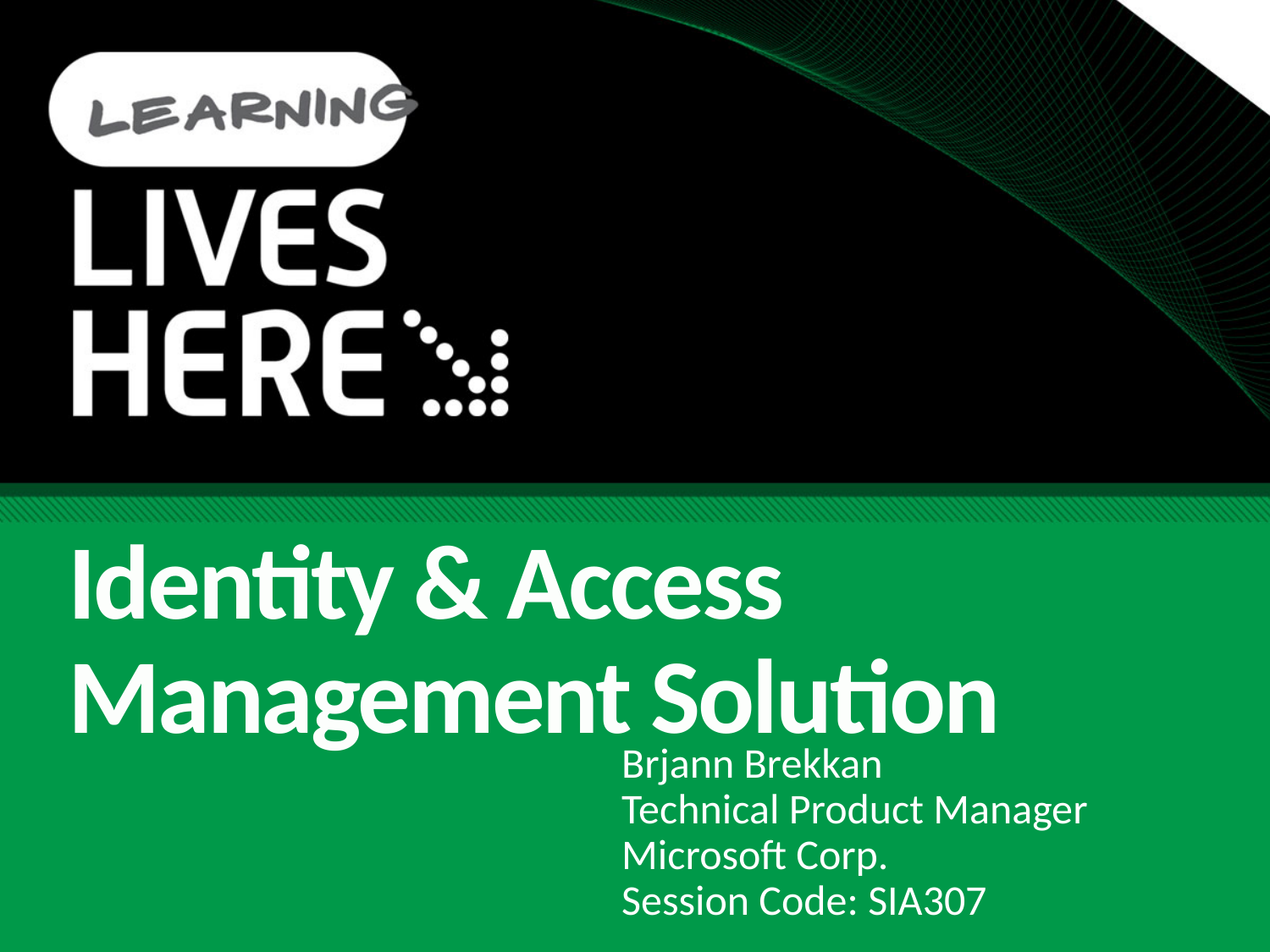

# Identity & Access Management Solution
Brjann Brekkan
Technical Product Manager
Microsoft Corp.
Session Code: SIA307